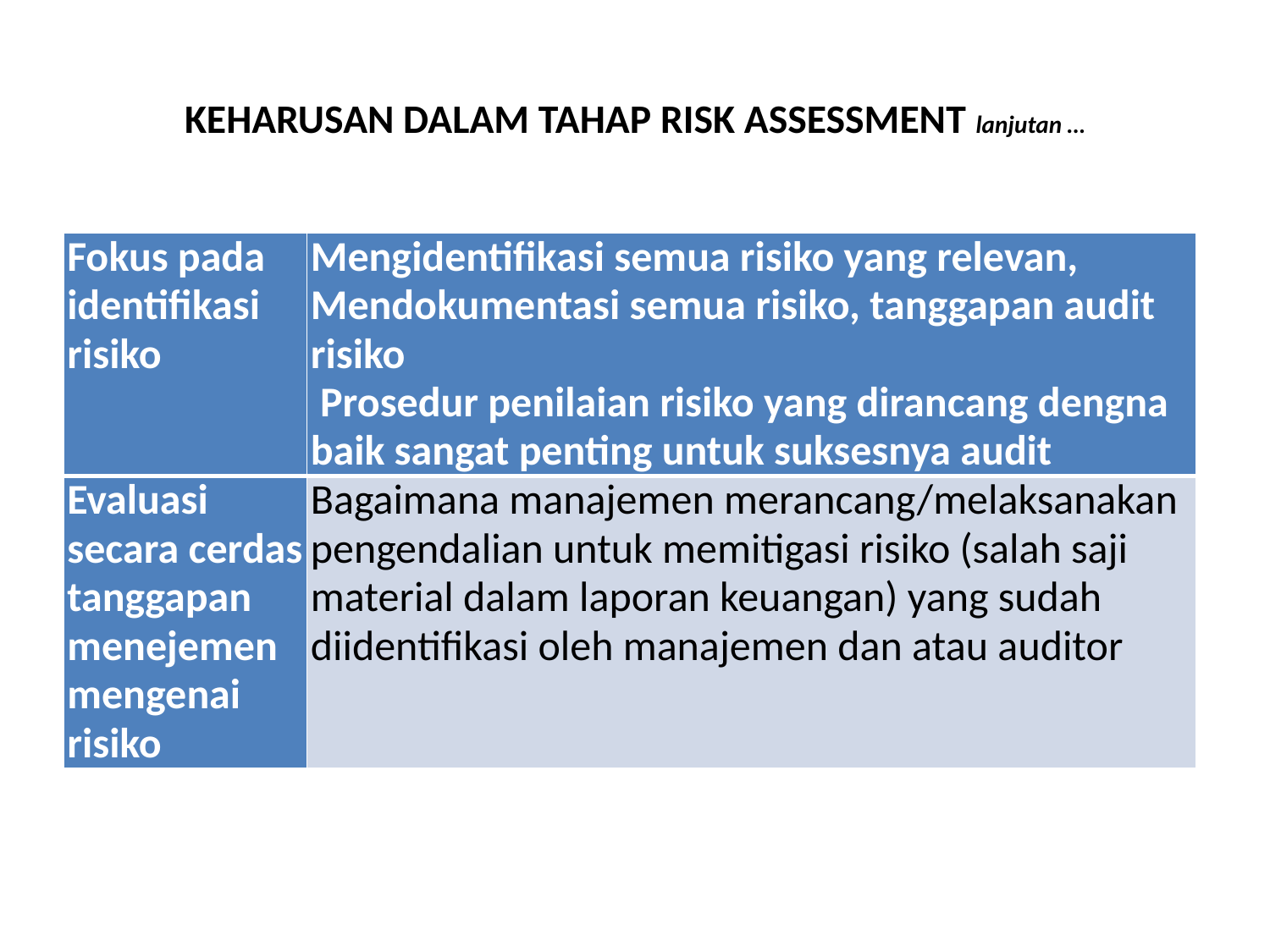

# KEHARUSAN DALAM TAHAP RISK ASSESSMENT lanjutan …
| Fokus pada identifikasi risiko | Mengidentifikasi semua risiko yang relevan, Mendokumentasi semua risiko, tanggapan audit risiko  Prosedur penilaian risiko yang dirancang dengna baik sangat penting untuk suksesnya audit |
| --- | --- |
| Evaluasi secara cerdas tanggapan menejemen mengenai risiko | Bagaimana manajemen merancang/melaksanakan pengendalian untuk memitigasi risiko (salah saji material dalam laporan keuangan) yang sudah diidentifikasi oleh manajemen dan atau auditor |